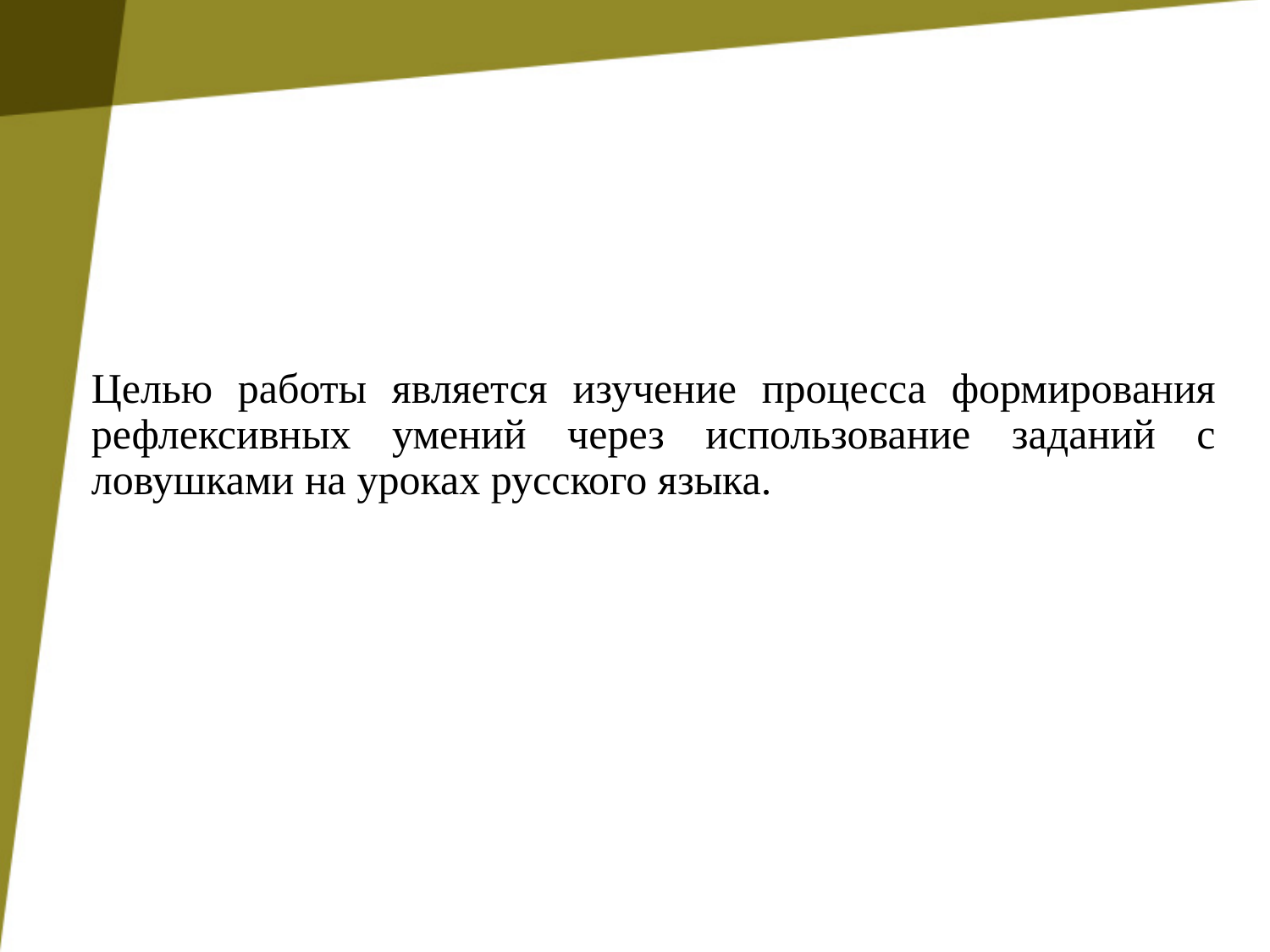

Целью работы является изучение процесса формирования рефлексивных умений через использование заданий с ловушками на уроках русского языка.